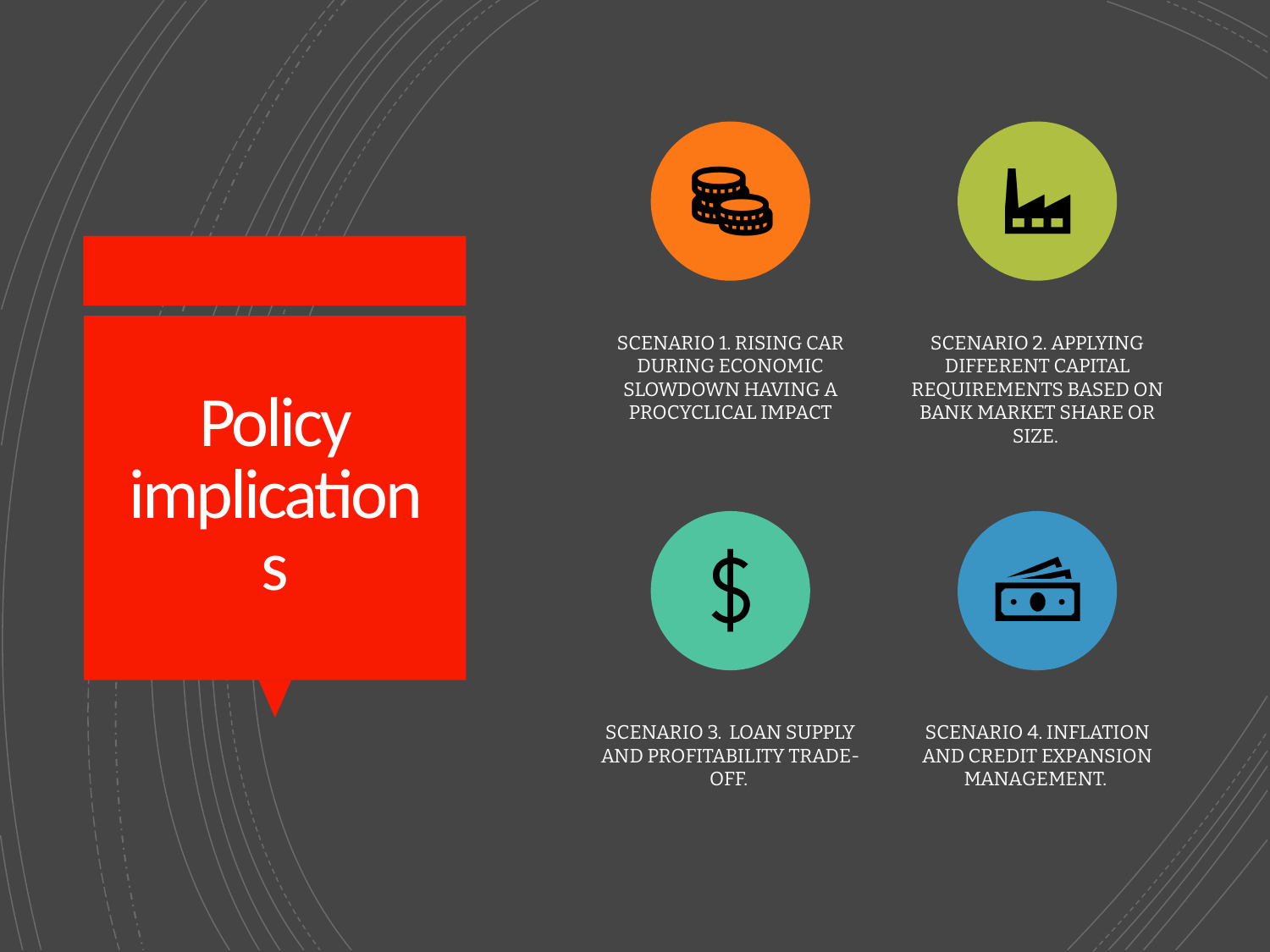

Scenario 1. Rising CAR during economic slowdown having a procyclical impact
Scenario 2. Applying different capital requirements based on bank market share or size.
Scenario 3.  Loan Supply and Profitability Trade-off.
Scenario 4. Inflation and Credit Expansion management.

Policy implications